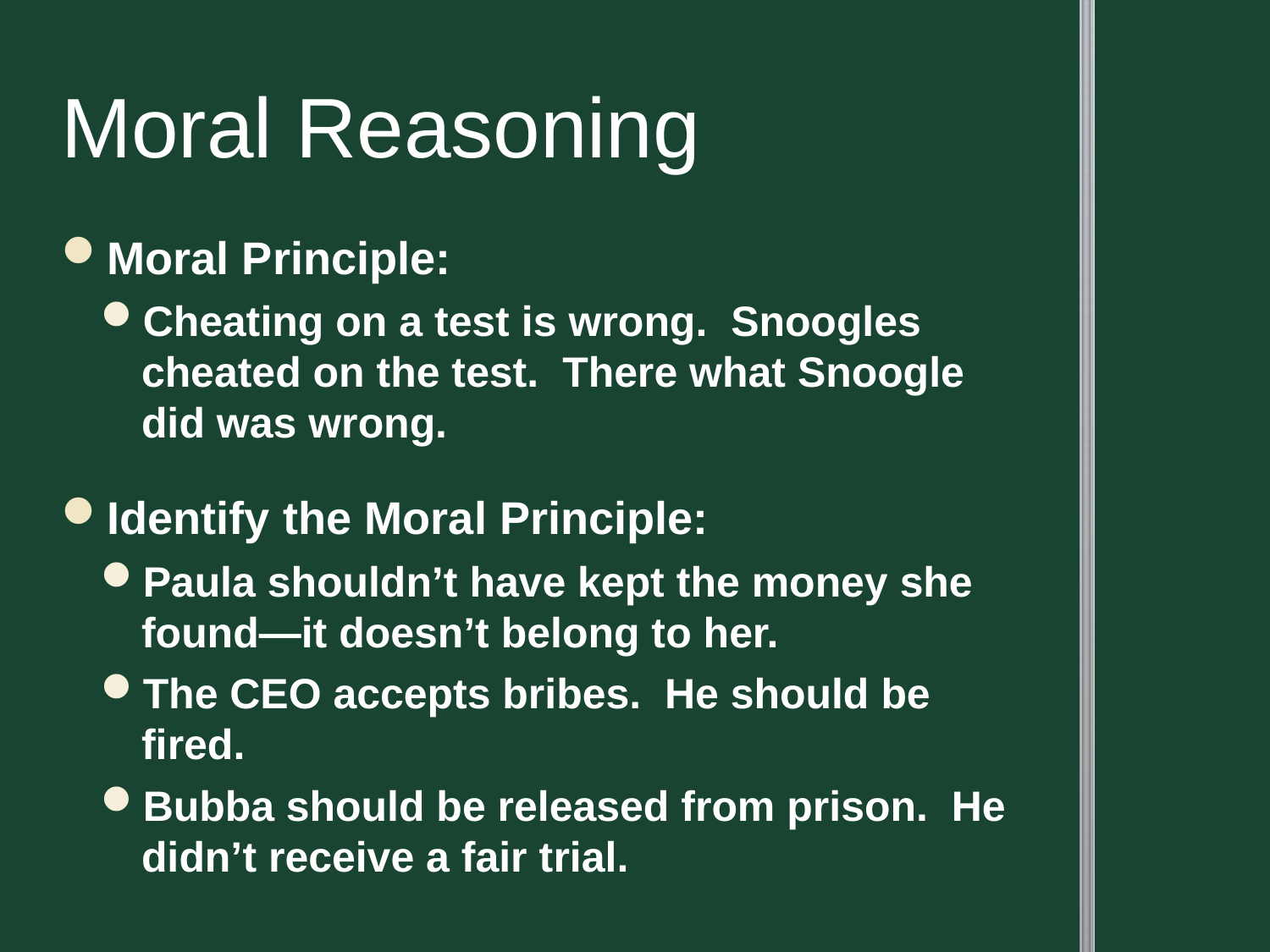

# Moral Reasoning
Moral Principle:
Cheating on a test is wrong.  Snoogles cheated on the test.  There what Snoogle did was wrong.
Identify the Moral Principle:
Paula shouldn’t have kept the money she found—it doesn’t belong to her.
The CEO accepts bribes.  He should be fired.
Bubba should be released from prison.  He didn’t receive a fair trial.